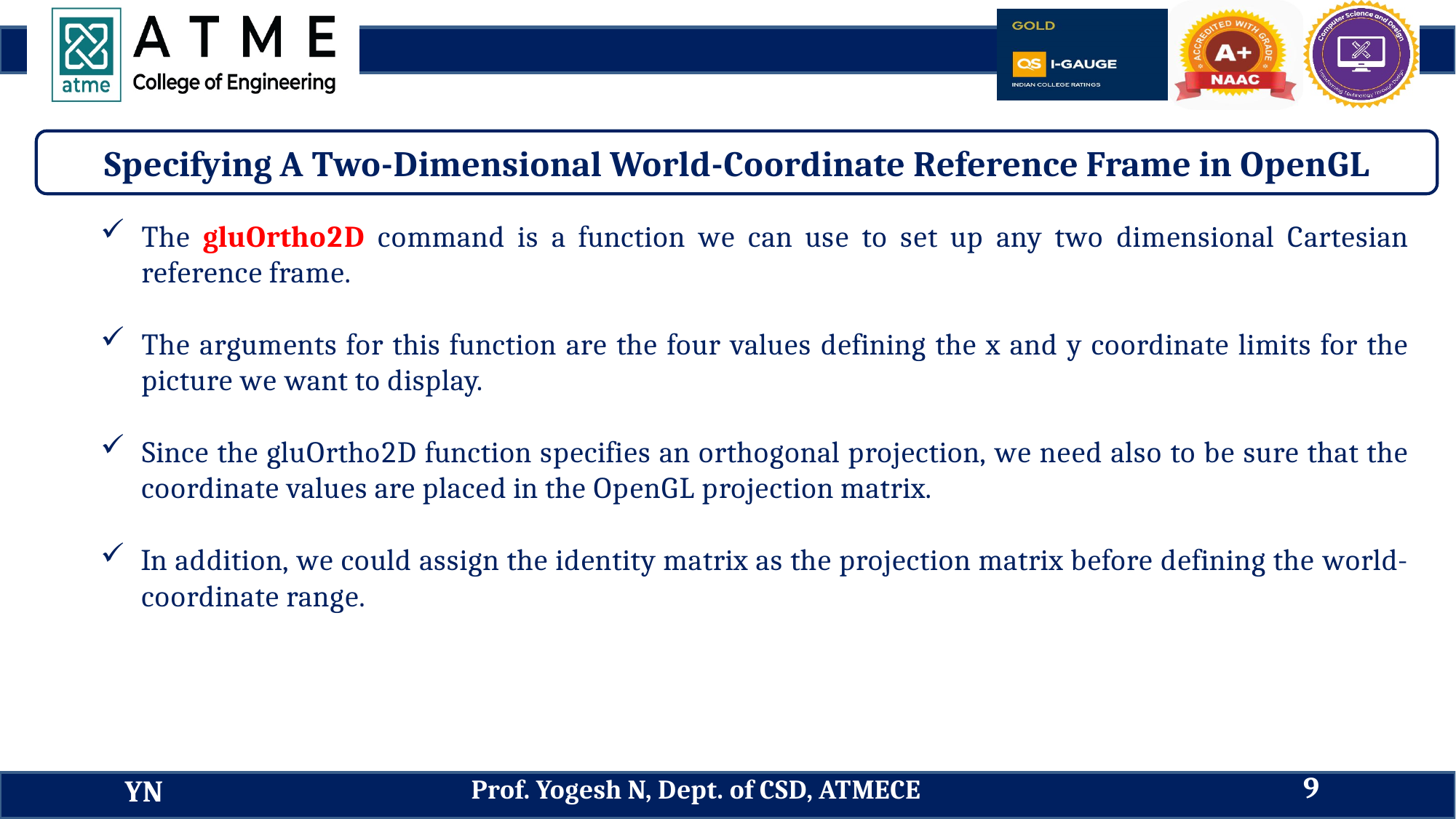

Specifying A Two-Dimensional World-Coordinate Reference Frame in OpenGL
The gluOrtho2D command is a function we can use to set up any two dimensional Cartesian reference frame.

The arguments for this function are the four values defining the x and y coordinate limits for the picture we want to display.

Since the gluOrtho2D function specifies an orthogonal projection, we need also to be sure that the coordinate values are placed in the OpenGL projection matrix.

In addition, we could assign the identity matrix as the projection matrix before defining the world-coordinate range.
9
Prof. Yogesh N, Dept. of CSD, ATMECE
YN